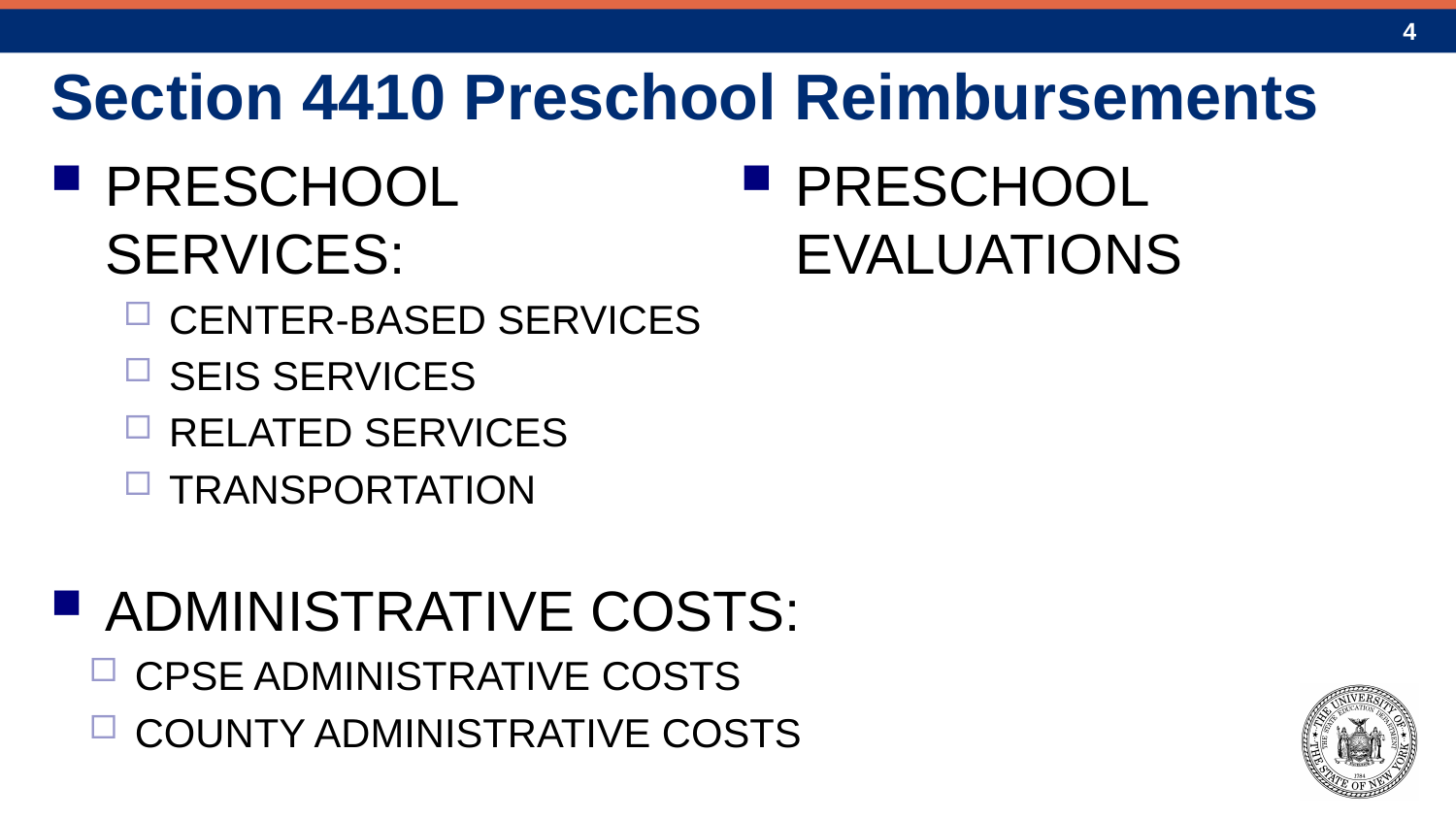

# Section 4410 Preschool Reimbursements
PRESCHOOL SERVICES:
CENTER-BASED SERVICES
SEIS SERVICES
RELATED SERVICES
TRANSPORTATION
PRESCHOOL EVALUATIONS
ADMINISTRATIVE COSTS:
 CPSE ADMINISTRATIVE COSTS
 COUNTY ADMINISTRATIVE COSTS